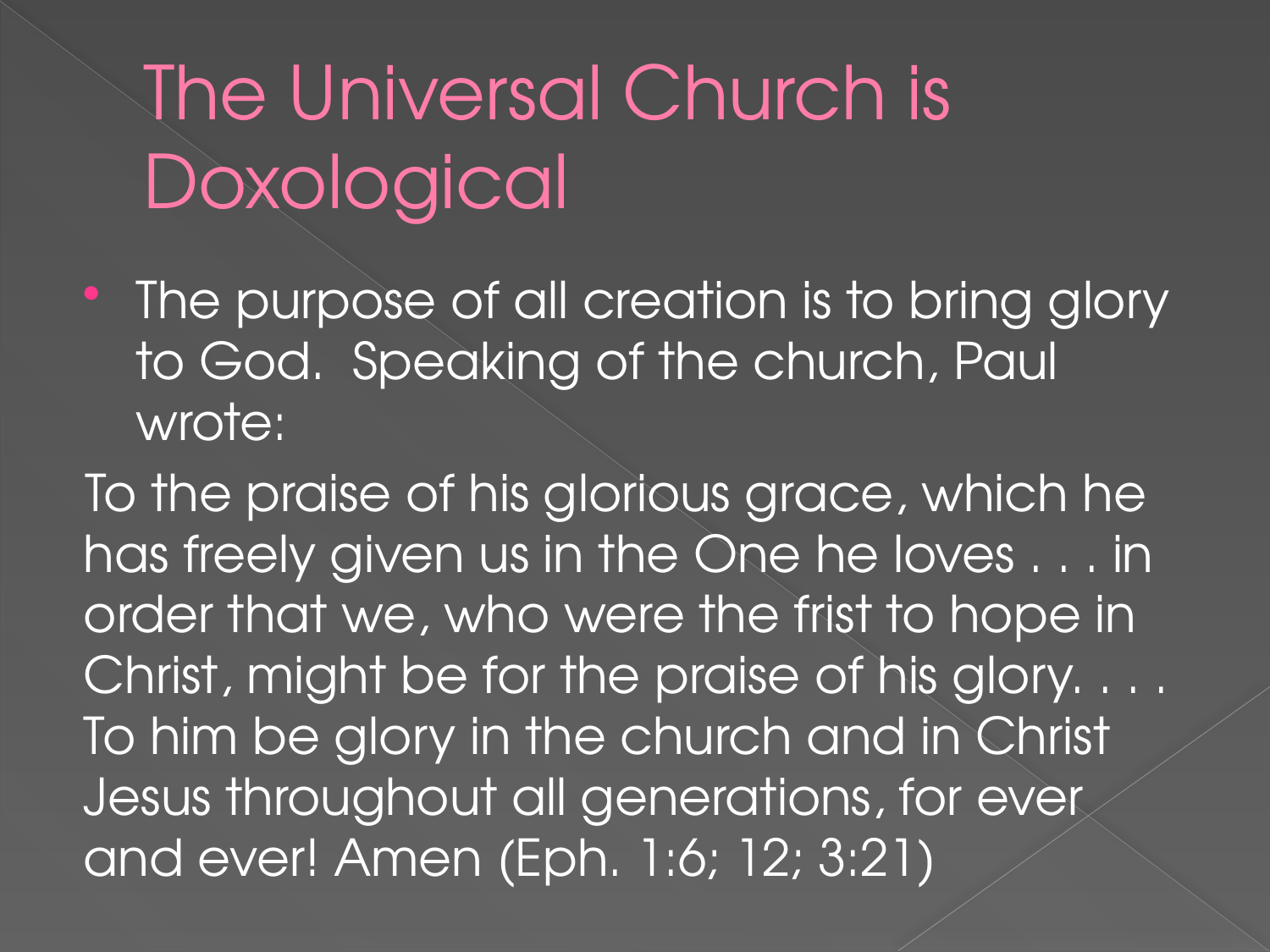

# The Universal Church is Doxological
The purpose of all creation is to bring glory to God.  Speaking of the church, Paul wrote:
To the praise of his glorious grace, which he has freely given us in the One he loves . . . in order that we, who were the frist to hope in Christ, might be for the praise of his glory. . . . To him be glory in the church and in Christ Jesus throughout all generations, for ever and ever! Amen (Eph. 1:6; 12; 3:21)